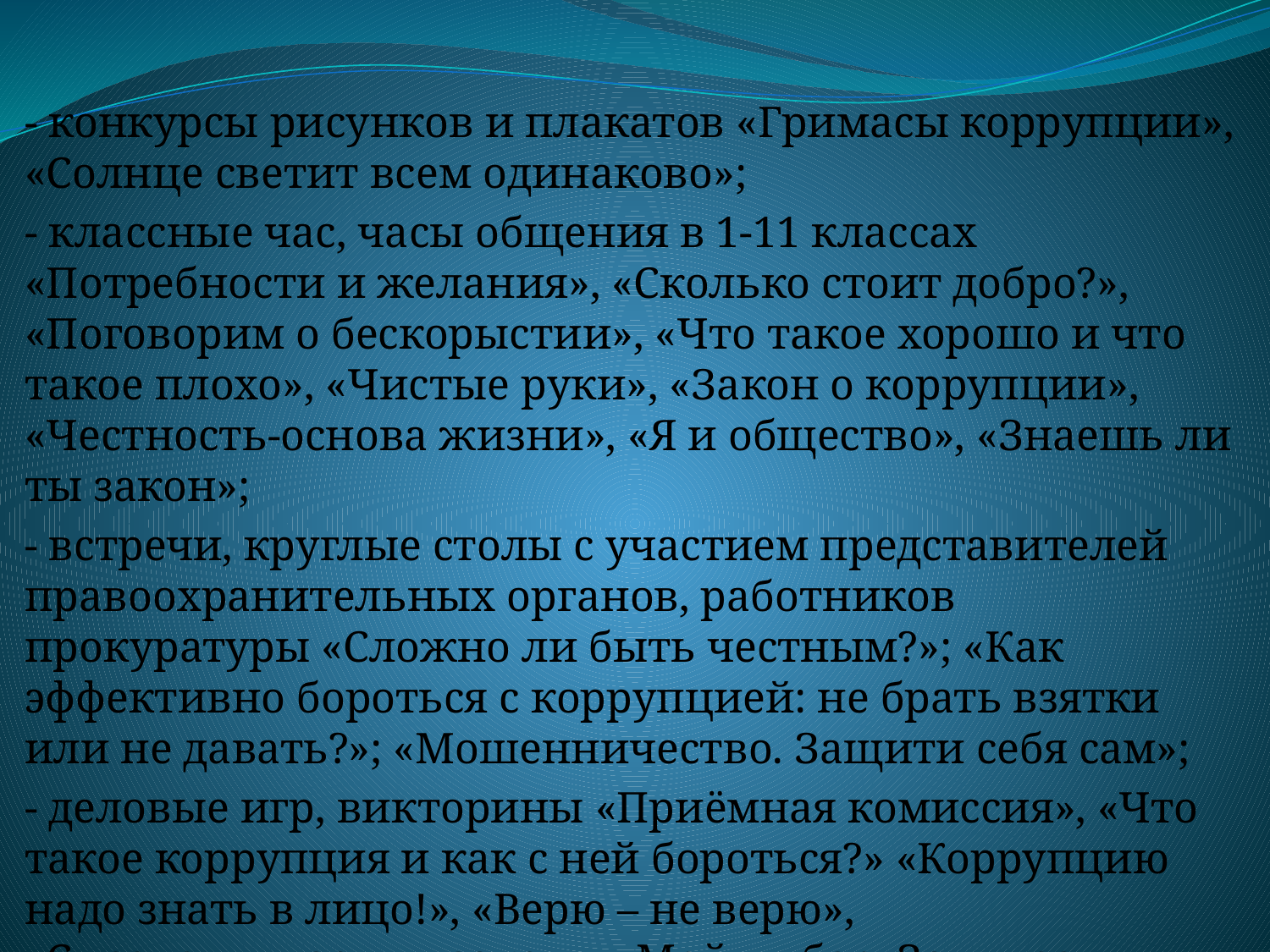

#
- конкурсы рисунков и плакатов «Гримасы коррупции», «Солнце светит всем одинаково»;
- классные час, часы общения в 1-11 классах «Потребности и желания», «Сколько стоит добро?», «Поговорим о бескорыстии», «Что такое хорошо и что такое плохо», «Чистые руки», «Закон о коррупции», «Честность-основа жизни», «Я и общество», «Знаешь ли ты закон»;
- встречи, круглые столы с участием представителей правоохранительных органов, работников прокуратуры «Сложно ли быть честным?»; «Как эффективно бороться с коррупцией: не брать взятки или не давать?»; «Мошенничество. Защити себя сам»;
- деловые игр, викторины «Приёмная комиссия», «Что такое коррупция и как с ней бороться?» «Коррупцию надо знать в лицо!», «Верю – не верю», «Справедливость и закон», «Мой выбор. За и против»;